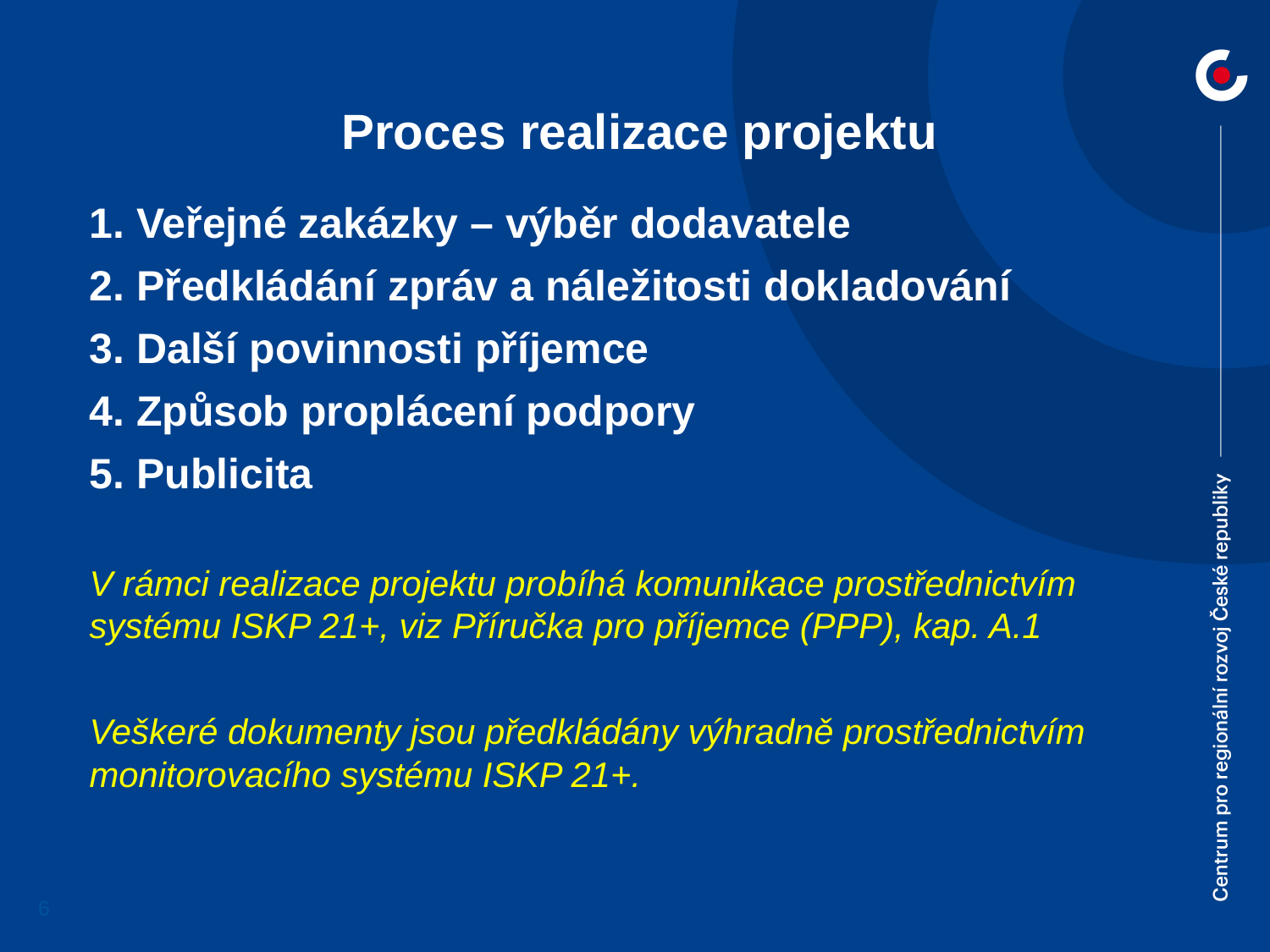

Proces realizace projektu
1. Veřejné zakázky – výběr dodavatele
2. Předkládání zpráv a náležitosti dokladování
3. Další povinnosti příjemce
4. Způsob proplácení podpory
5. Publicita

V rámci realizace projektu probíhá komunikace prostřednictvím systému ISKP 21+, viz Příručka pro příjemce (PPP), kap. A.1

Veškeré dokumenty jsou předkládány výhradně prostřednictvím monitorovacího systému ISKP 21+.
6